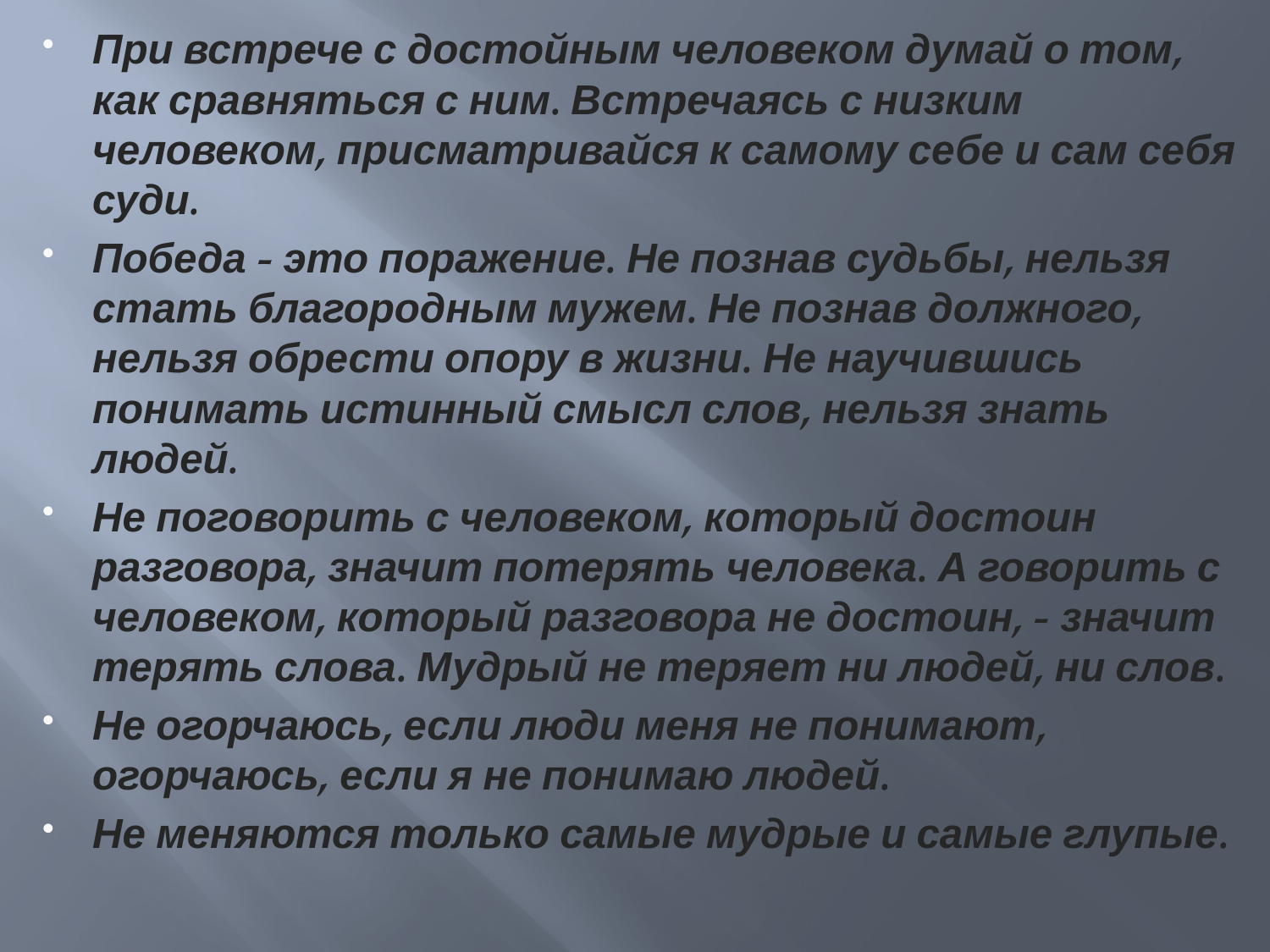

При встрече с достойным человеком думай о том, как сравняться с ним. Встречаясь с низким человеком, присматривайся к самому себе и сам себя суди.
Победа - это поражение. Не познав судьбы, нельзя стать благородным мужем. Не познав должного, нельзя обрести опору в жизни. Не научившись понимать истинный смысл слов, нельзя знать людей.
Не поговорить с человеком, который достоин разговора, значит потерять человека. А говорить с человеком, который разговора не достоин, - значит терять слова. Мудрый не теряет ни людей, ни слов.
Не огорчаюсь, если люди меня не понимают, огорчаюсь, если я не понимаю людей.
Не меняются только самые мудрые и самые глупые.